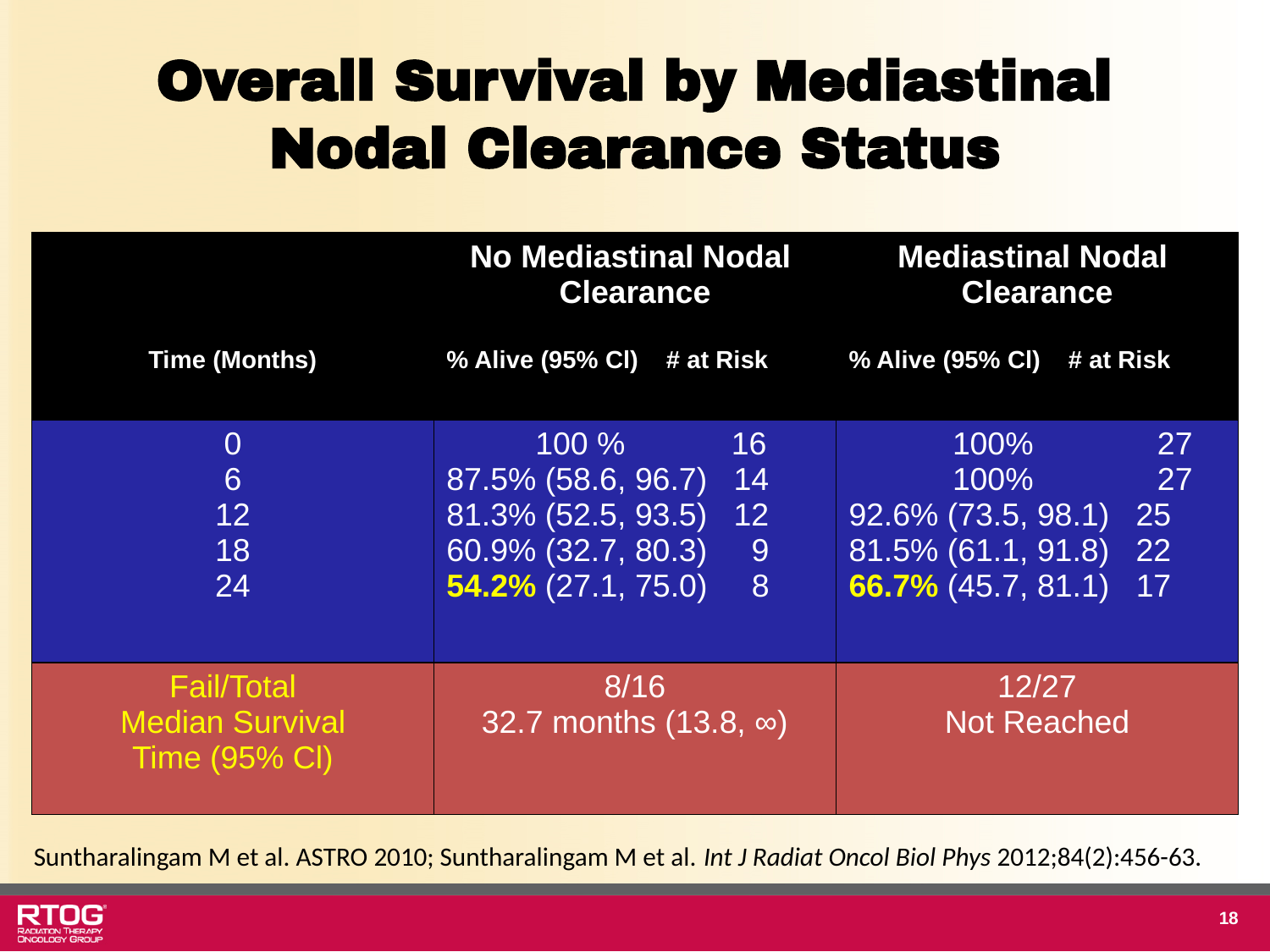

Overall Survival by Mediastinal Nodal Clearance Status
| Time (Months) | No Mediastinal Nodal Clearance % Alive (95% Cl) # at Risk | Mediastinal Nodal Clearance % Alive (95% Cl) # at Risk |
| --- | --- | --- |
| 0 6 12 18 24 | 100 % 16 87.5% (58.6, 96.7) 14 81.3% (52.5, 93.5) 12 60.9% (32.7, 80.3) 9 54.2% (27.1, 75.0) 8 | 100% 27 100% 27 92.6% (73.5, 98.1) 25 81.5% (61.1, 91.8) 22 66.7% (45.7, 81.1) 17 |
| Fail/Total Median Survival Time (95% Cl) | 8/16 32.7 months (13.8, ∞) | 12/27 Not Reached |
Suntharalingam M et al. ASTRO 2010; Suntharalingam M et al. Int J Radiat Oncol Biol Phys 2012;84(2):456-63.